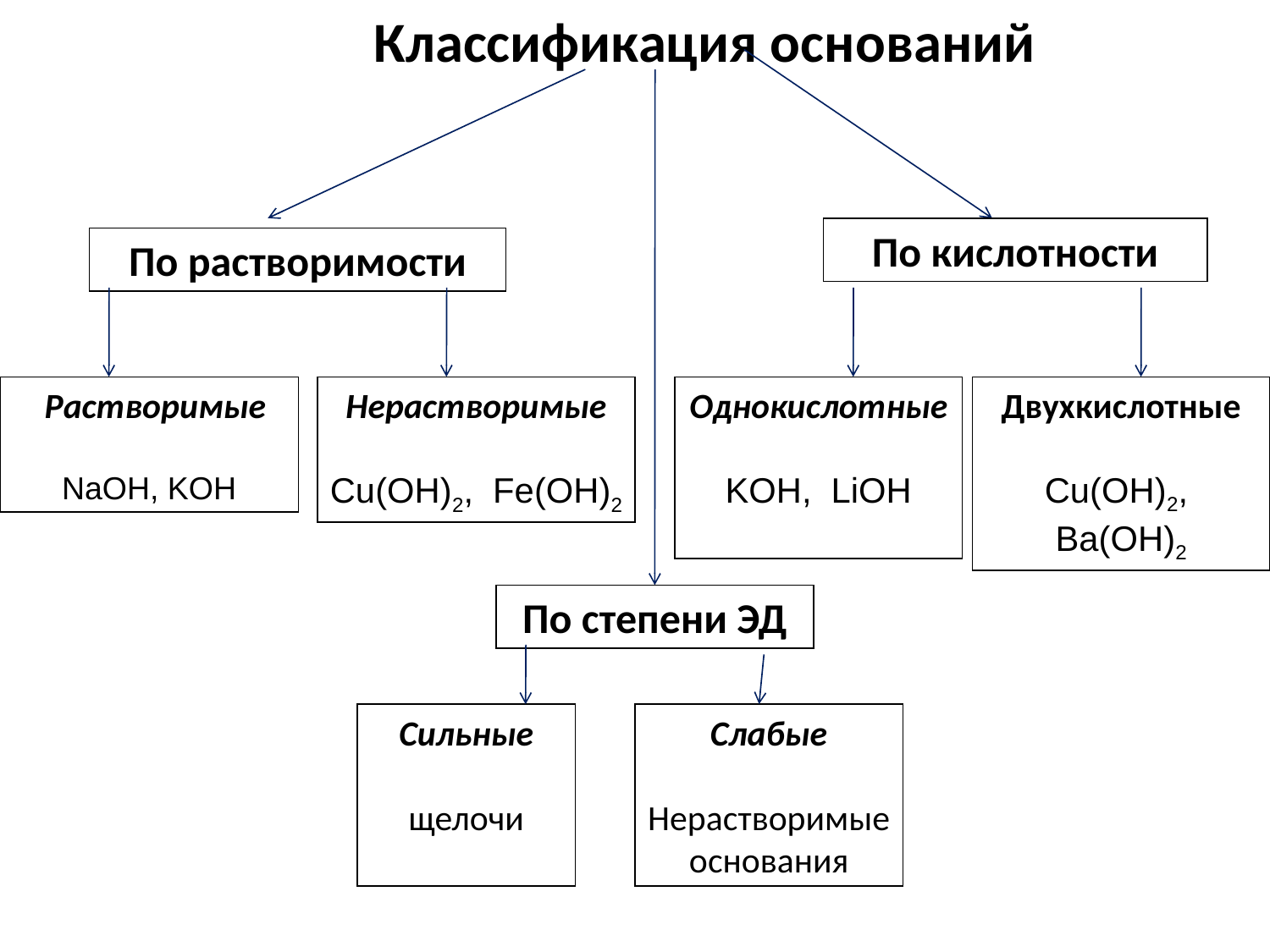

Классификация оснований
По кислотности
По растворимости
    Растворимые

NaOH, KOH
Нерастворимые

Cu(OH)2,  Fe(OH)2
Однокислотные

KOH,  LiOH

Двухкислотные

Cu(OH)2,  Ba(OH)2
По степени ЭД
Сильные

щелочи

Слабые

Нерастворимые основания